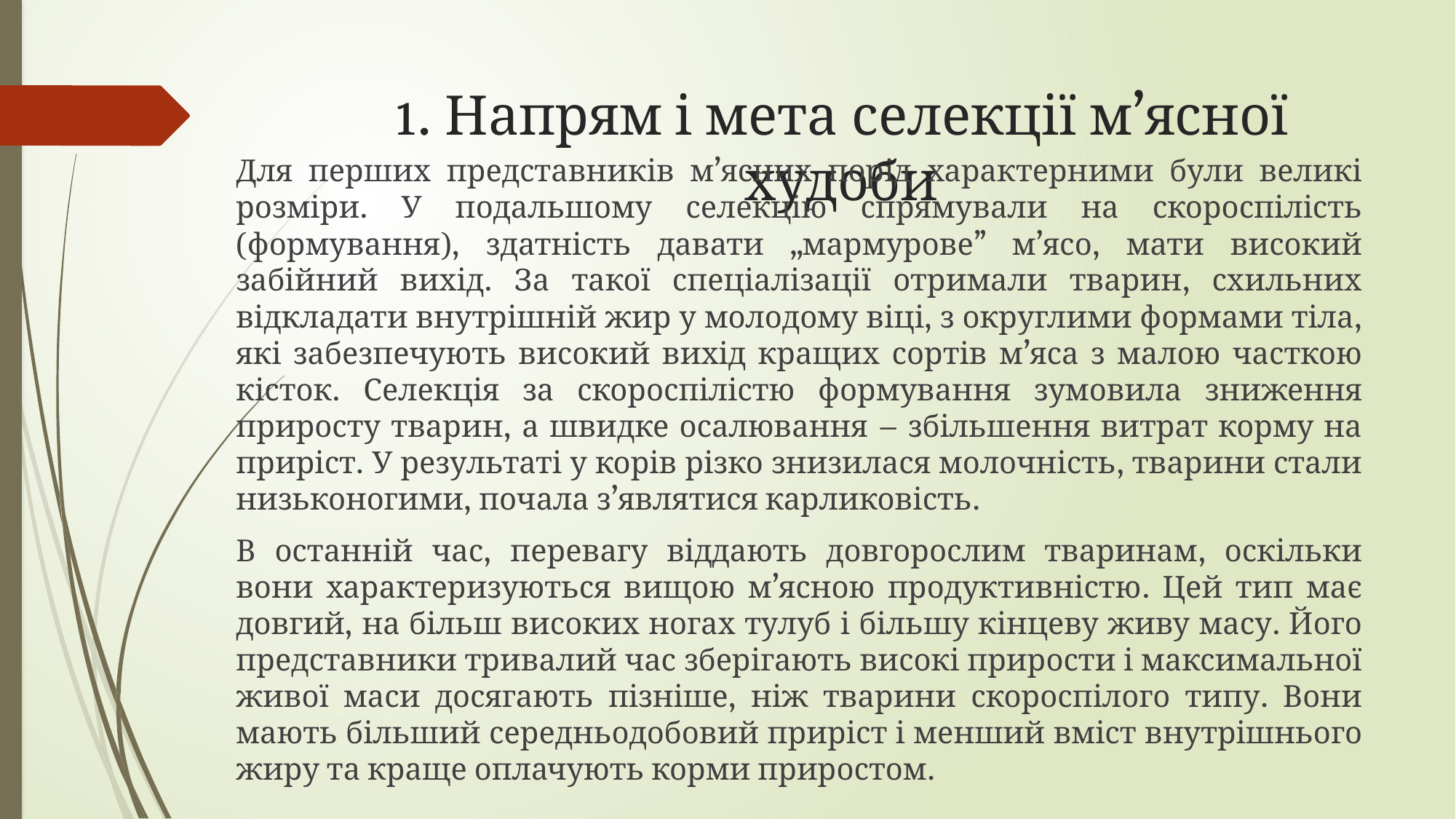

# 1. Напрям і мета селекції м’ясної худоби
Для перших представників м’ясних порід характерними були великі розміри. У подальшому селекцію спрямували на скороспілість (формування), здатність давати „мармурове” м’ясо, мати високий забійний вихід. За такої спеціалізації отримали тварин, схильних відкладати внутрішній жир у молодому віці, з округлими формами тіла, які забезпечують високий вихід кращих сортів м’яса з малою часткою кісток. Селекція за скороспілістю формування зумовила зниження приросту тварин, а швидке осалювання – збільшення витрат корму на приріст. У результаті у корів різко знизилася молочність, тварини стали низьконогими, почала з’являтися карликовість.
В останній час, перевагу віддають довгорослим тваринам, оскільки вони характеризуються вищою м’ясною продуктивністю. Цей тип має довгий, на більш високих ногах тулуб і більшу кінцеву живу масу. Його представники тривалий час зберігають високі прирости і максимальної живої маси досягають пізніше, ніж тварини скороспілого типу. Вони мають більший середньодобовий приріст і менший вміст внутрішнього жиру та краще оплачують корми приростом.